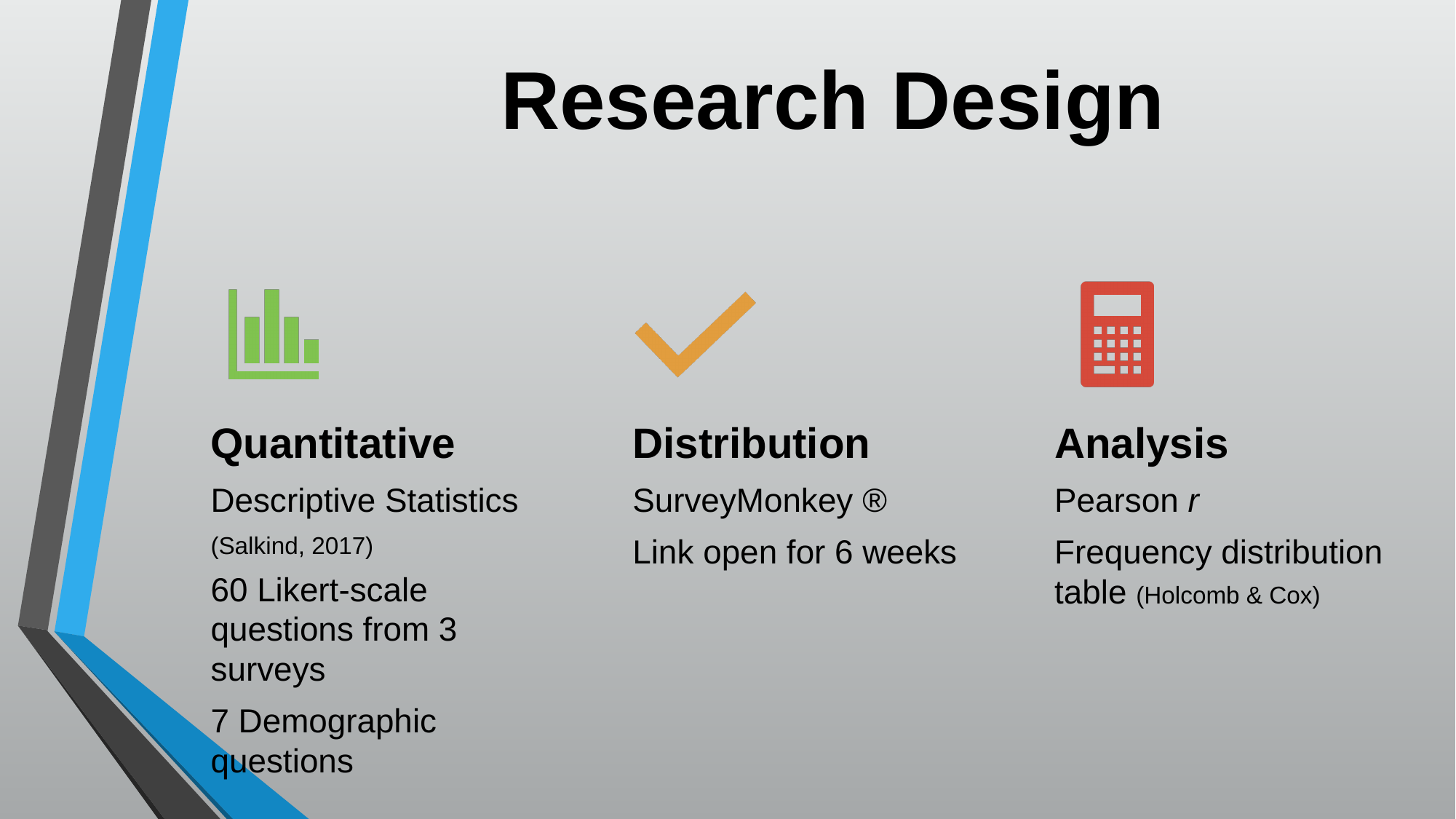

# Research Design
Quantitative
Descriptive Statistics
(Salkind, 2017)
60 Likert-scale questions from 3 surveys
7 Demographic questions
Distribution
SurveyMonkey ®
Link open for 6 weeks
Analysis
Pearson r
Frequency distribution table (Holcomb & Cox)